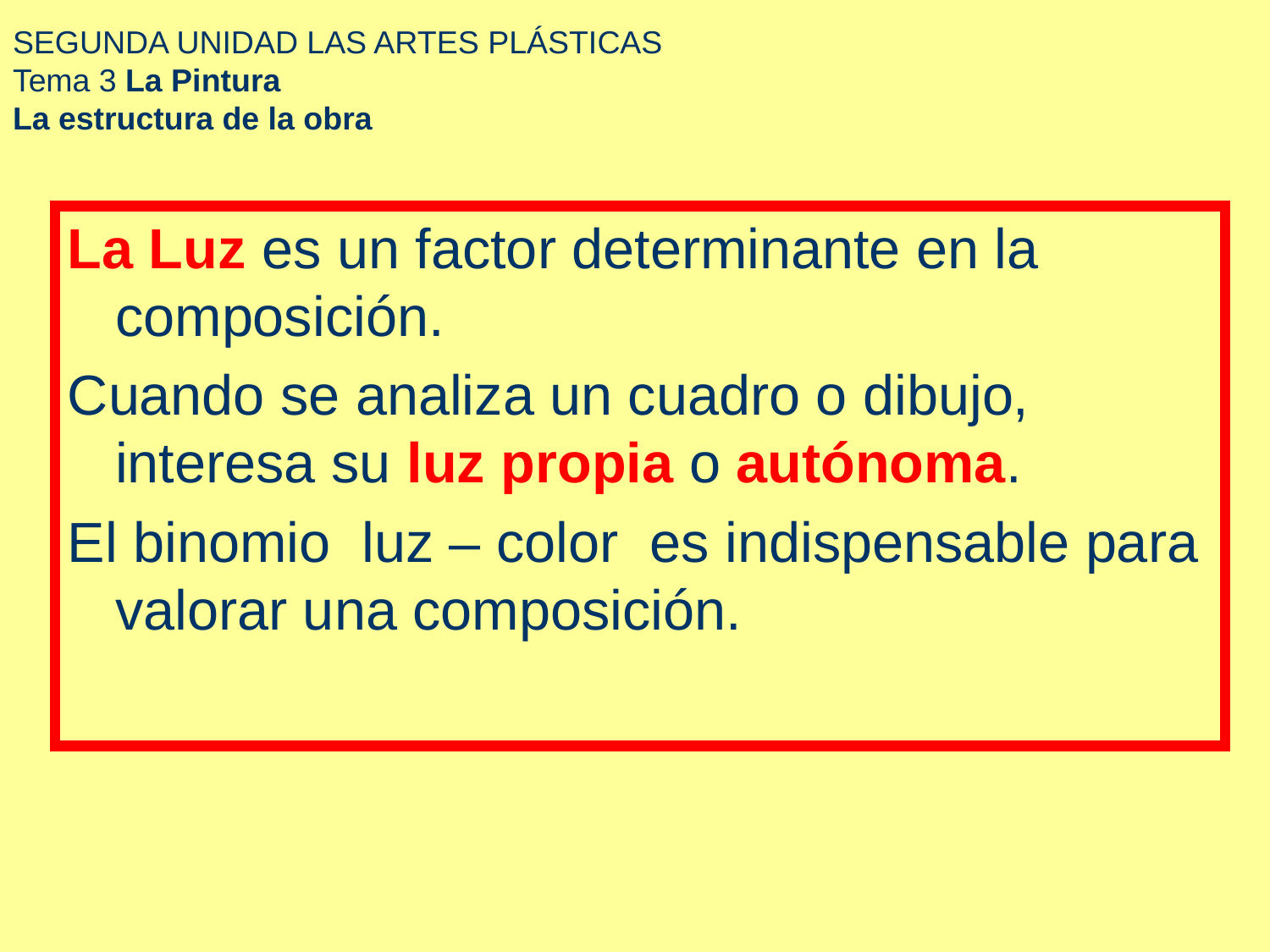

# SEGUNDA UNIDAD LAS ARTES PLÁSTICAS Tema 3 La Pintura La estructura de la obra
La Luz es un factor determinante en la composición.
Cuando se analiza un cuadro o dibujo, interesa su luz propia o autónoma.
El binomio  luz – color  es indispensable para valorar una composición.